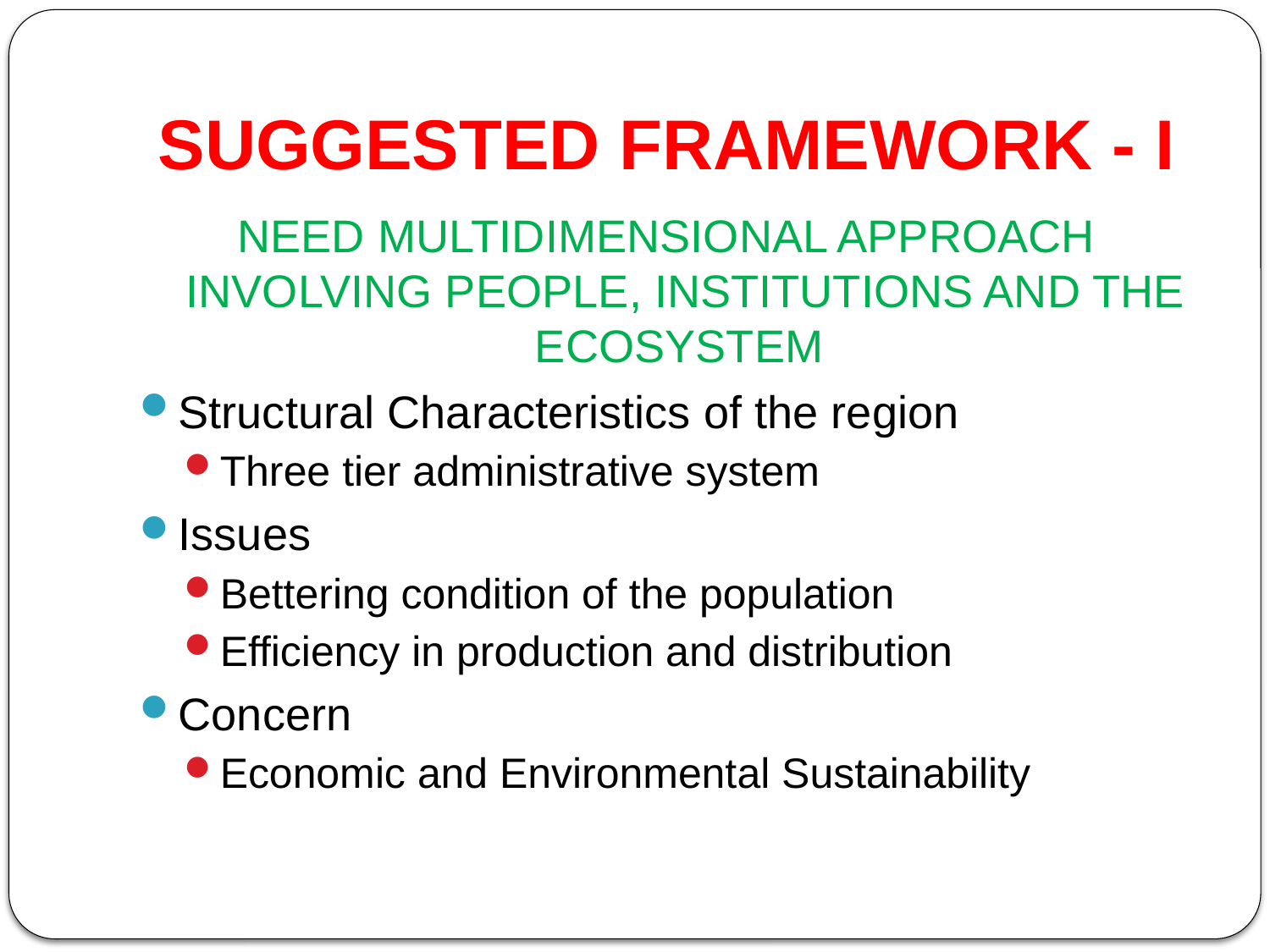

# SUGGESTED FRAMEWORK - I
NEED MULTIDIMENSIONAL APPROACH INVOLVING PEOPLE, INSTITUTIONS AND THE ECOSYSTEM
Structural Characteristics of the region
Three tier administrative system
Issues
Bettering condition of the population
Efficiency in production and distribution
Concern
Economic and Environmental Sustainability